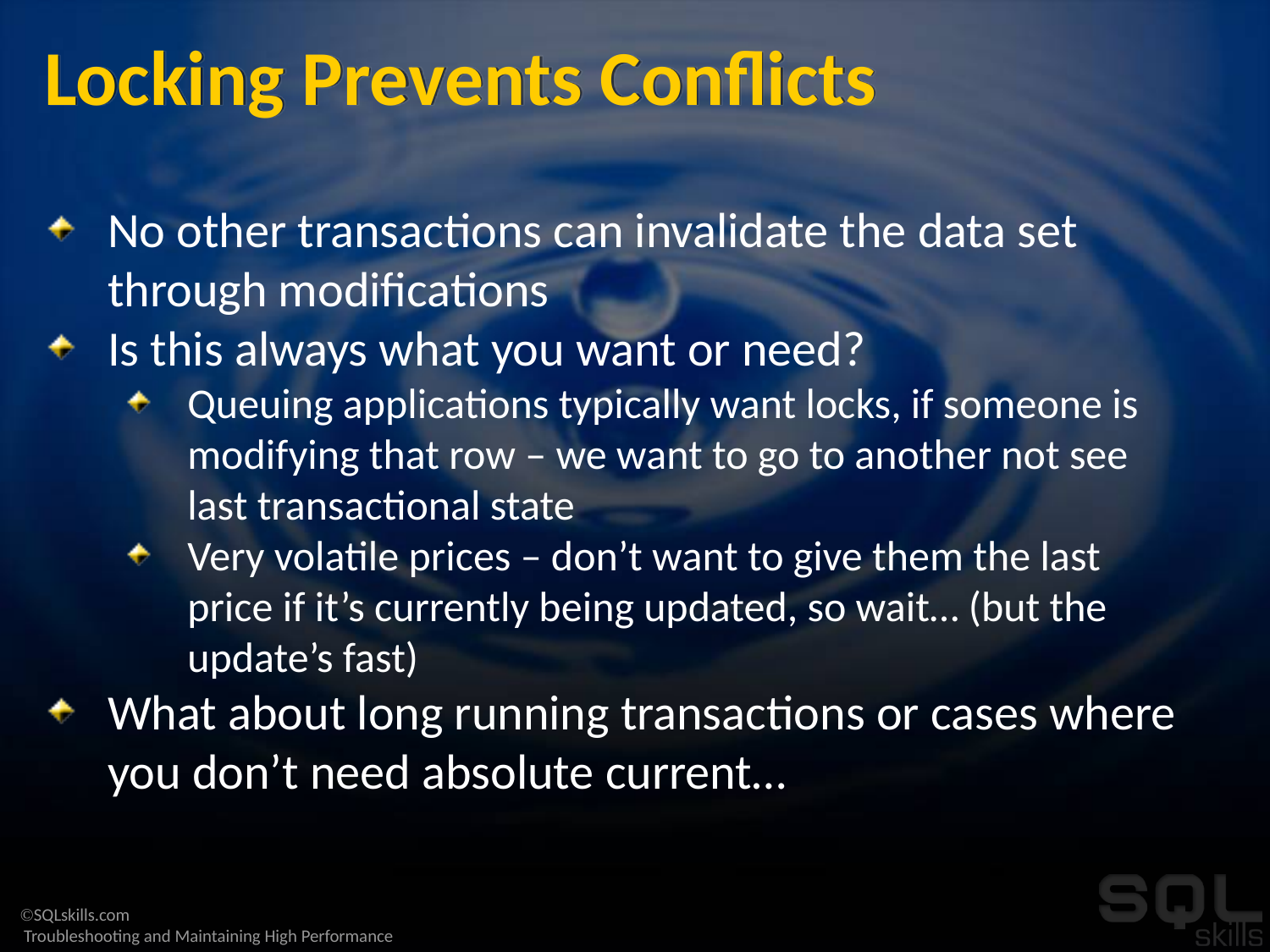

# Locking Prevents Conflicts
No other transactions can invalidate the data set through modifications
Is this always what you want or need?
Queuing applications typically want locks, if someone is modifying that row – we want to go to another not see last transactional state
Very volatile prices – don’t want to give them the last price if it’s currently being updated, so wait… (but the update’s fast)
What about long running transactions or cases where you don’t need absolute current…